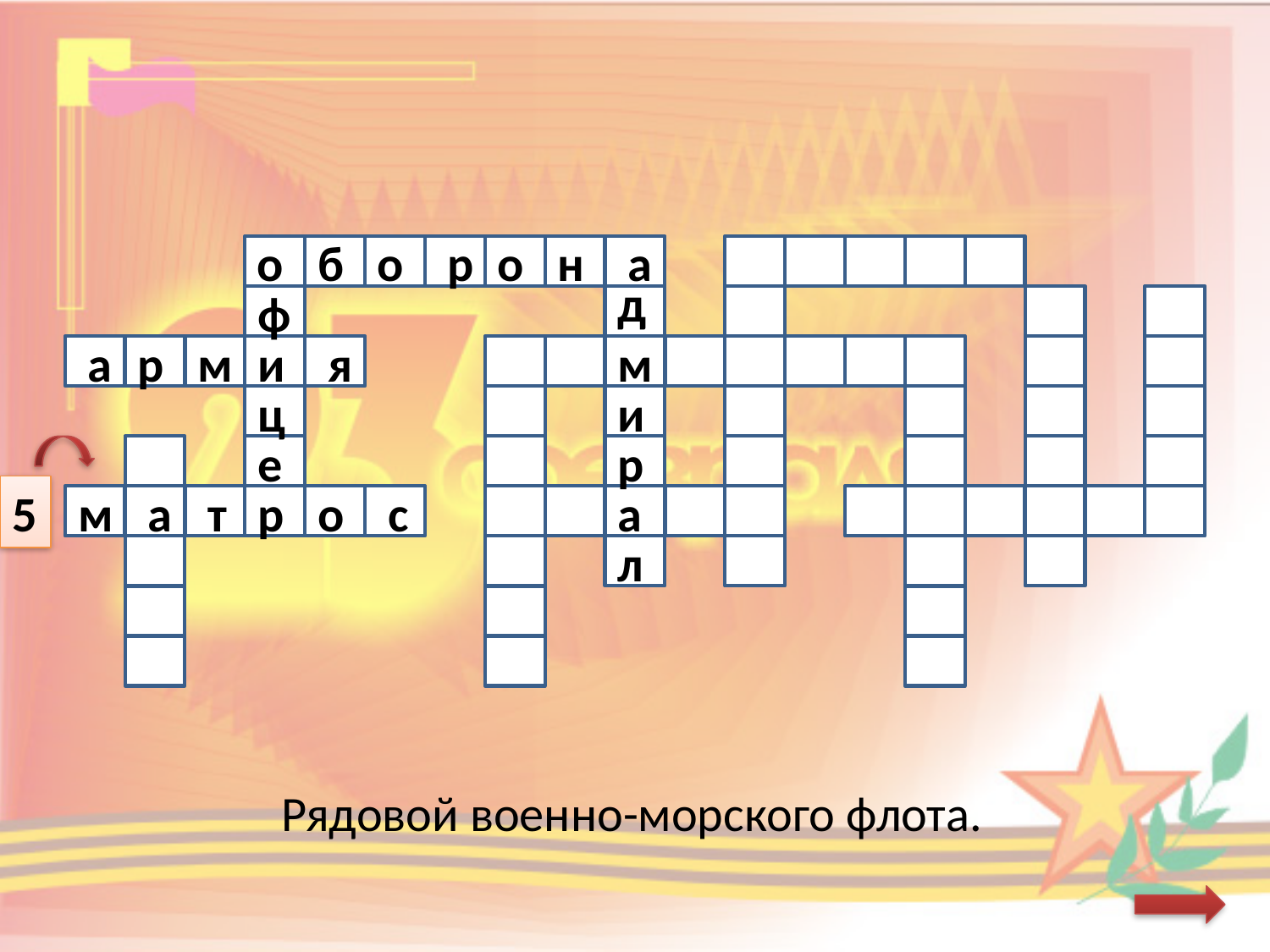

о
б
о
р
о
н
а

д
ф
а
р
м
и
я
м
ц
и
е
р

5
м
а
т
р
о
с
а
л
Рядовой военно-морского флота.